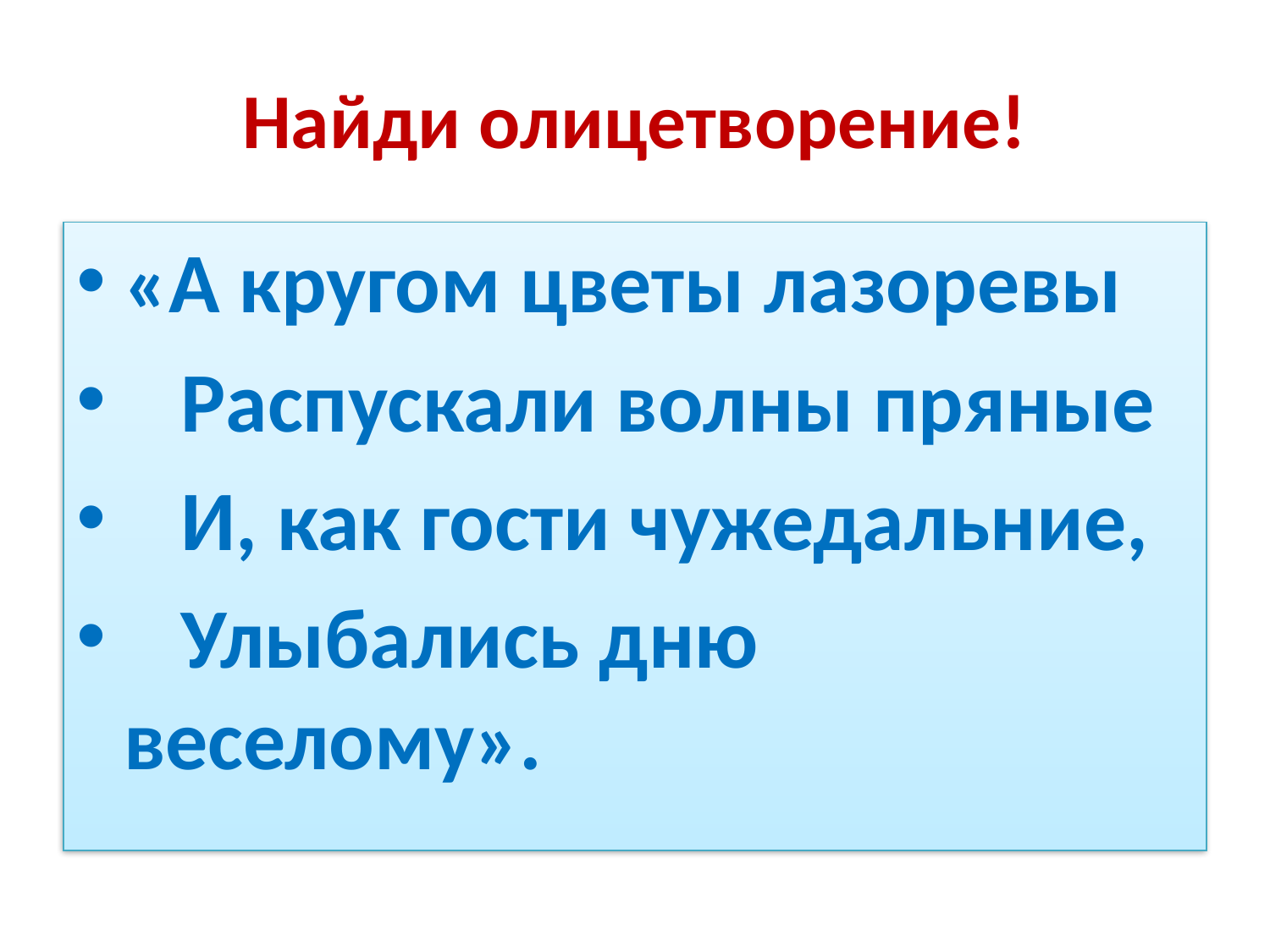

# Найди олицетворение!
«А кругом цветы лазоревы
   Распускали волны пряные
   И, как гости чужедальние,
   Улыбались дню веселому».